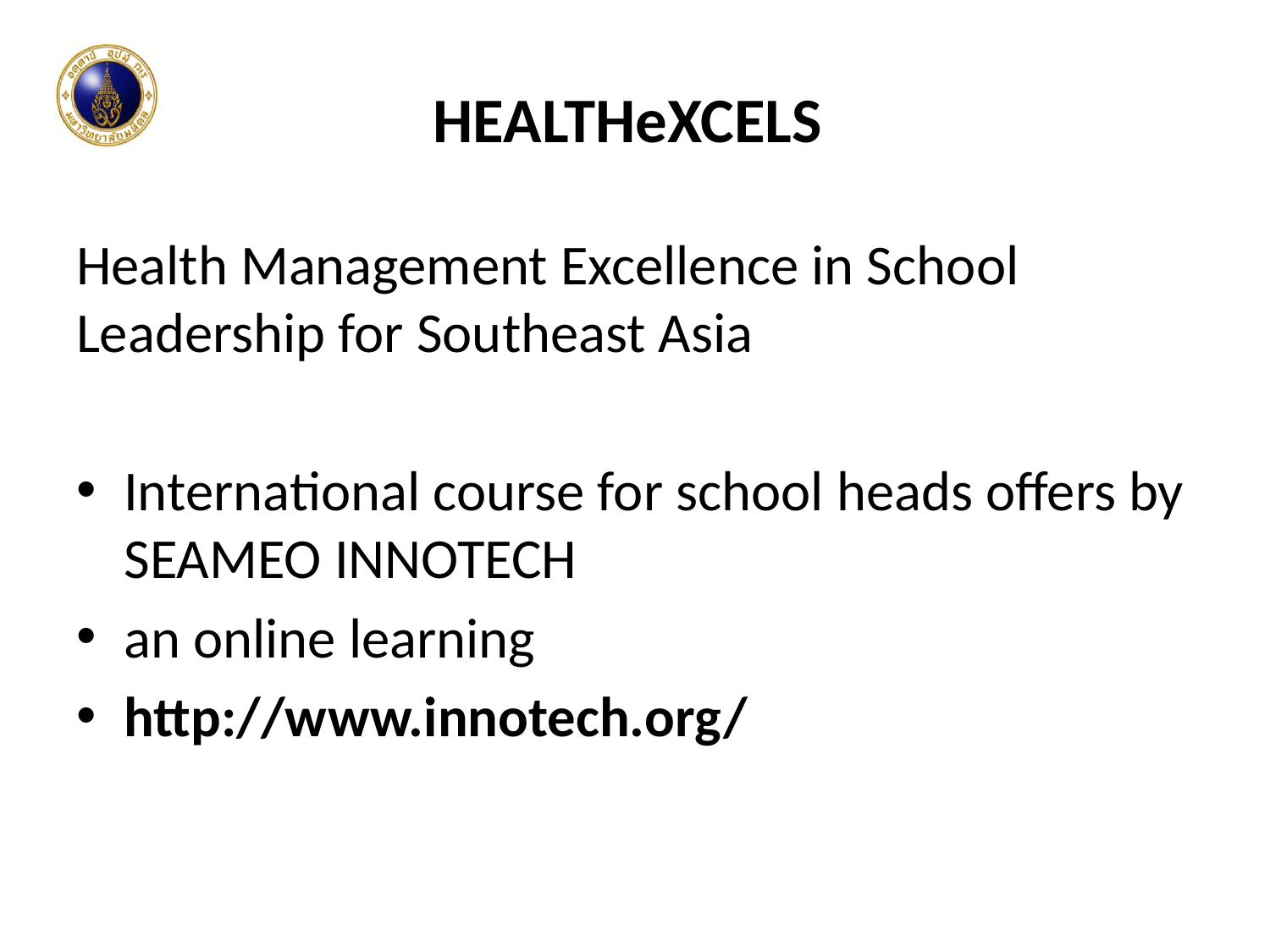

# HEALTHeXCELS
Health Management Excellence in School Leadership for Southeast Asia

International course for school heads offers by SEAMEO INNOTECH
an online learning
http://www.innotech.org/